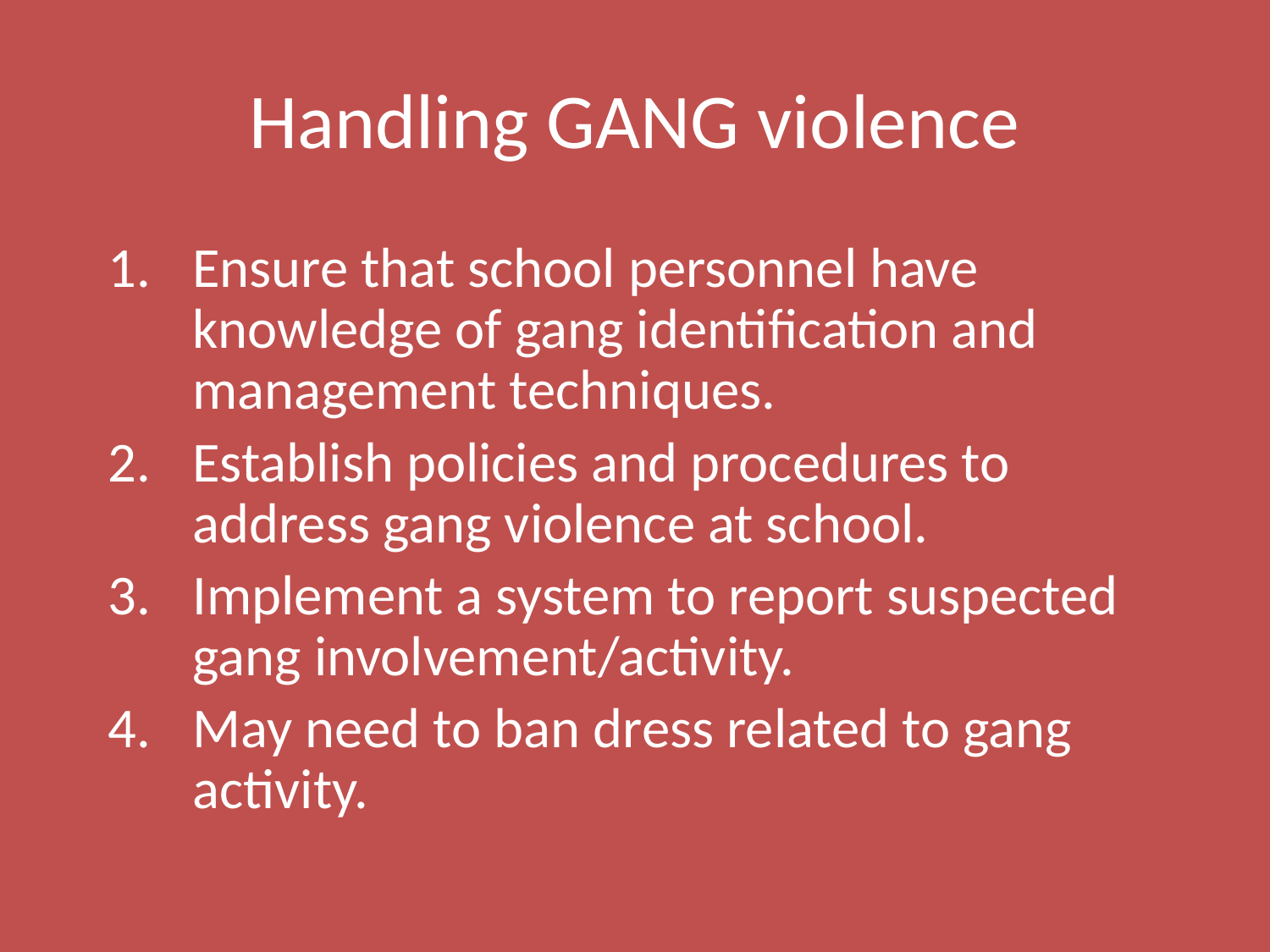

# Handling GANG violence
Ensure that school personnel have knowledge of gang identification and management techniques.
Establish policies and procedures to address gang violence at school.
Implement a system to report suspected gang involvement/activity.
May need to ban dress related to gang activity.